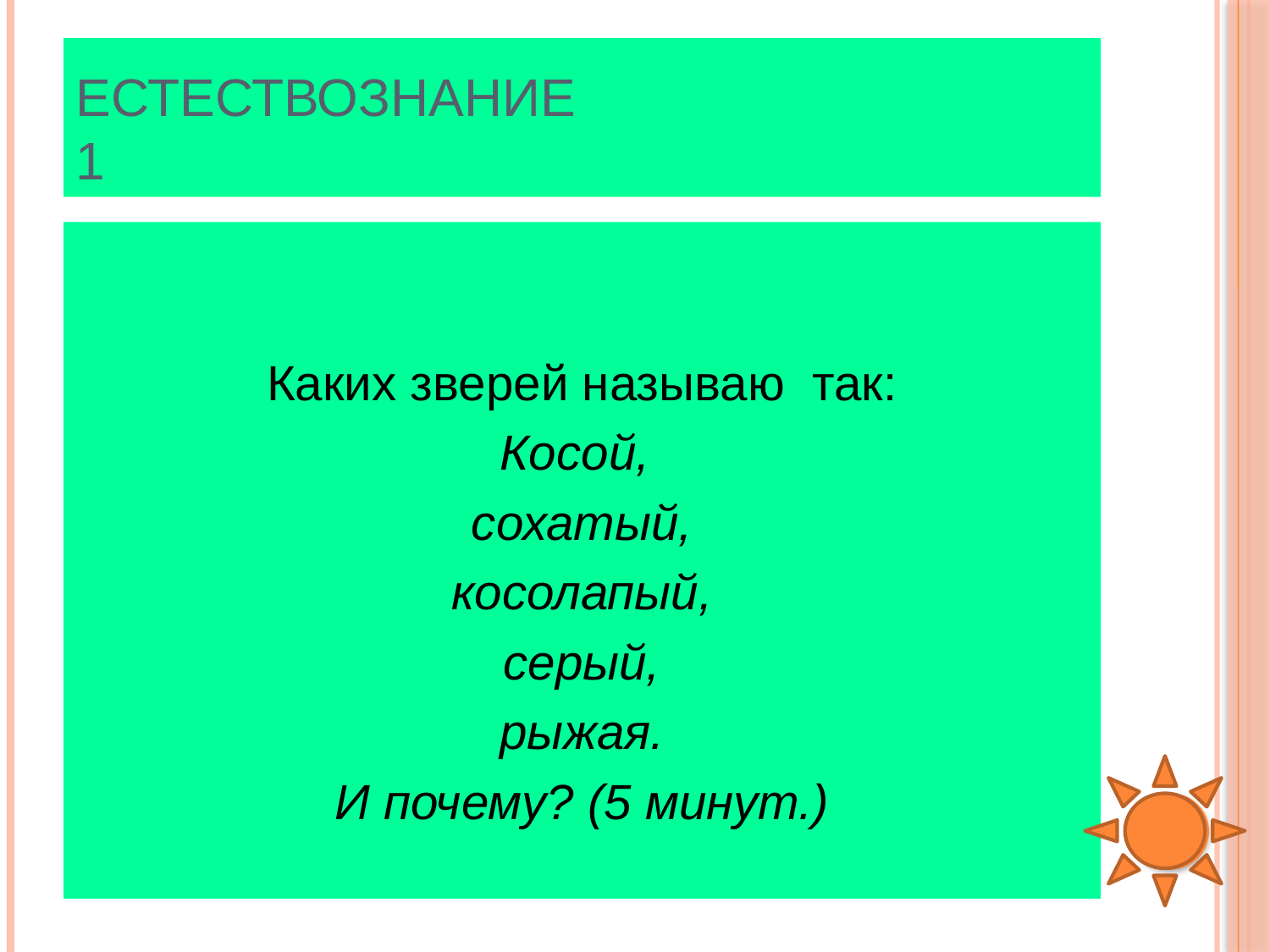

# Естествознание                                  1

Каких зверей называю  так:
Косой,
сохатый,
 косолапый,
серый,
 рыжая.
И почему? (5 минут.)